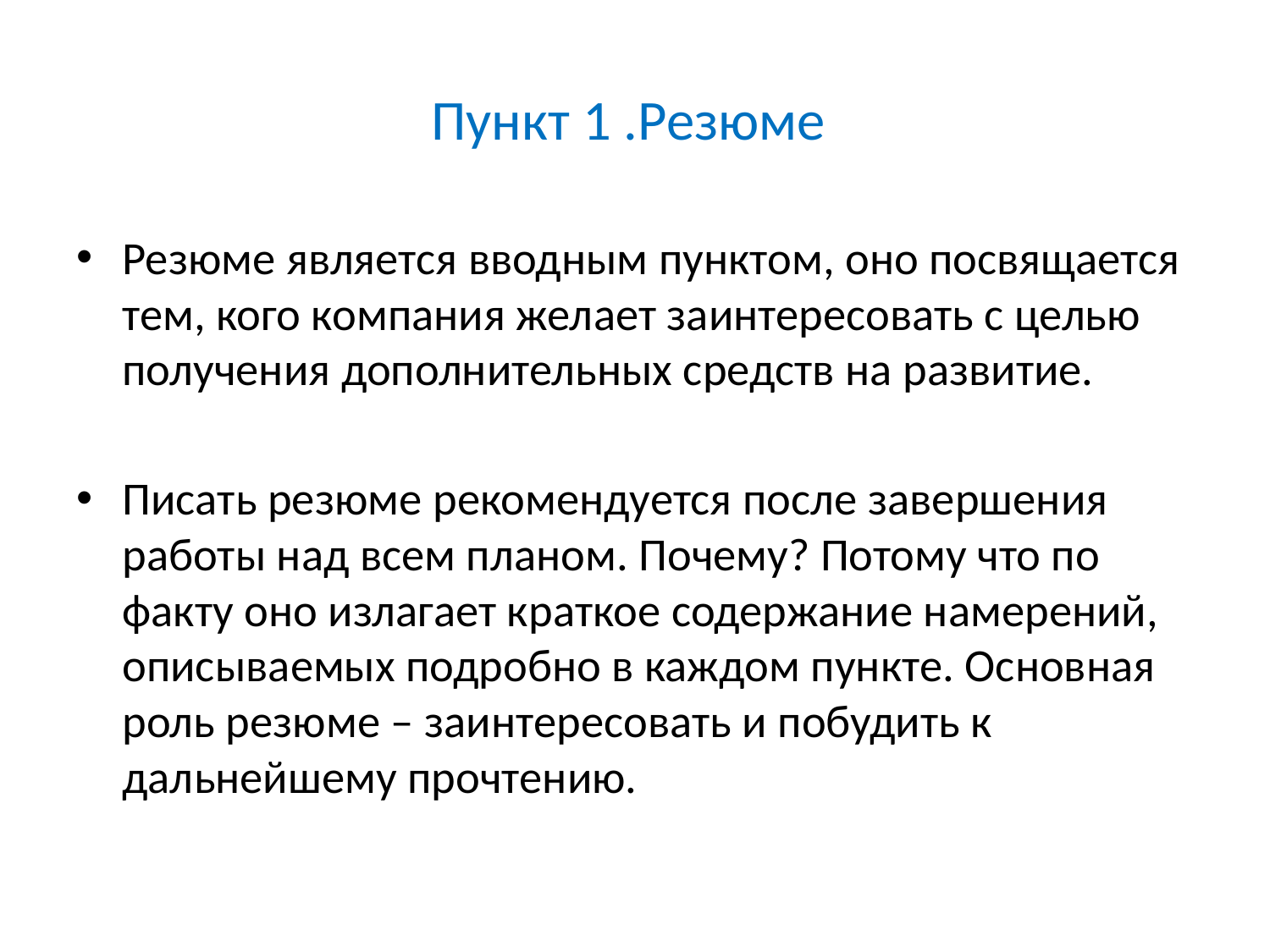

# Пункт 1 .Резюме
Резюме является вводным пунктом, оно посвящается тем, кого компания желает заинтересовать с целью получения дополнительных средств на развитие.

Писать резюме рекомендуется после завершения работы над всем планом. Почему? Потому что по факту оно излагает краткое содержание намерений, описываемых подробно в каждом пункте. Основная роль резюме – заинтересовать и побудить к дальнейшему прочтению.